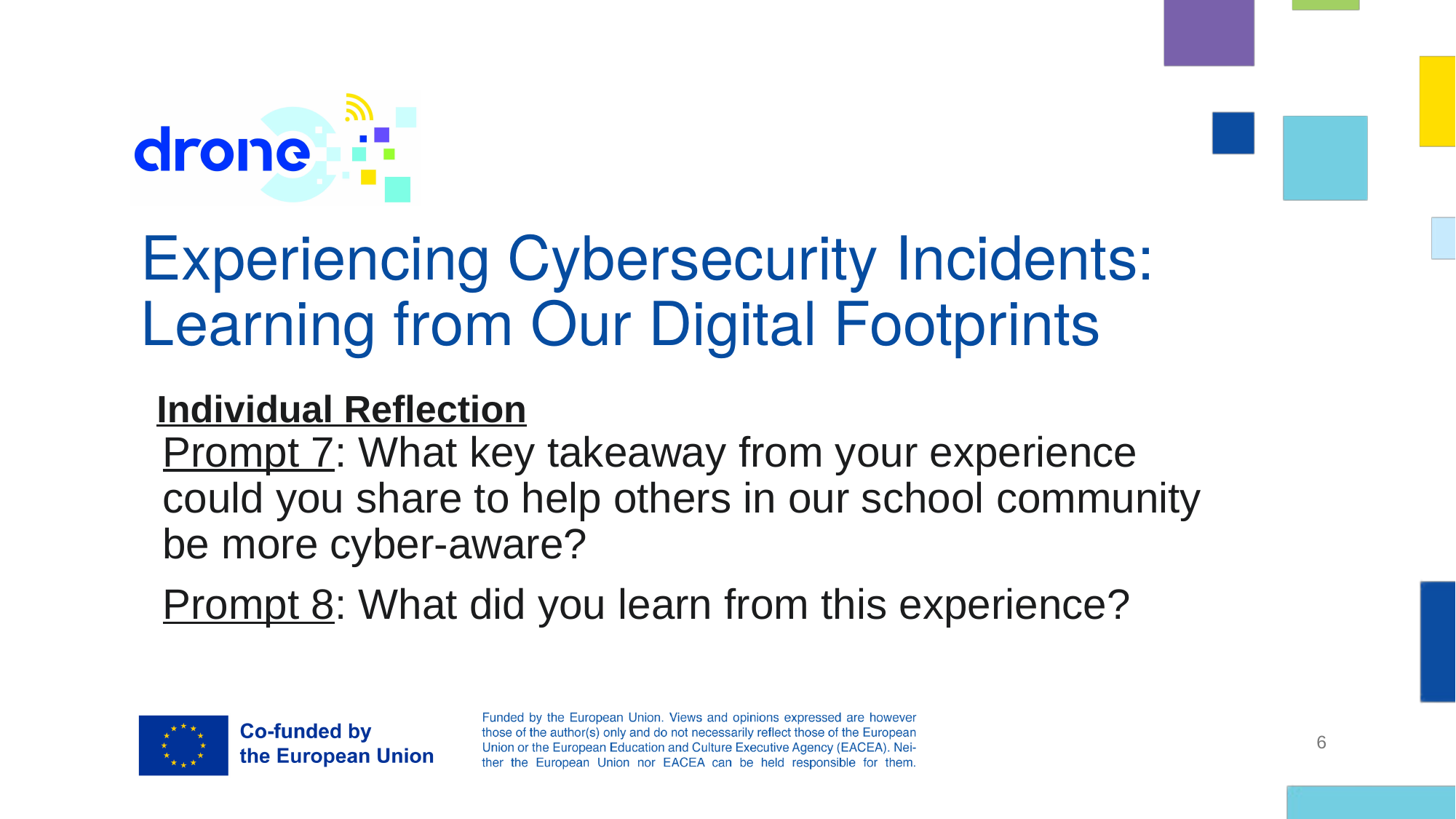

# Experiencing Cybersecurity Incidents: Learning from Our Digital Footprints
Individual Reflection
Prompt 7: What key takeaway from your experience could you share to help others in our school community be more cyber-aware?
Prompt 8: What did you learn from this experience?
6